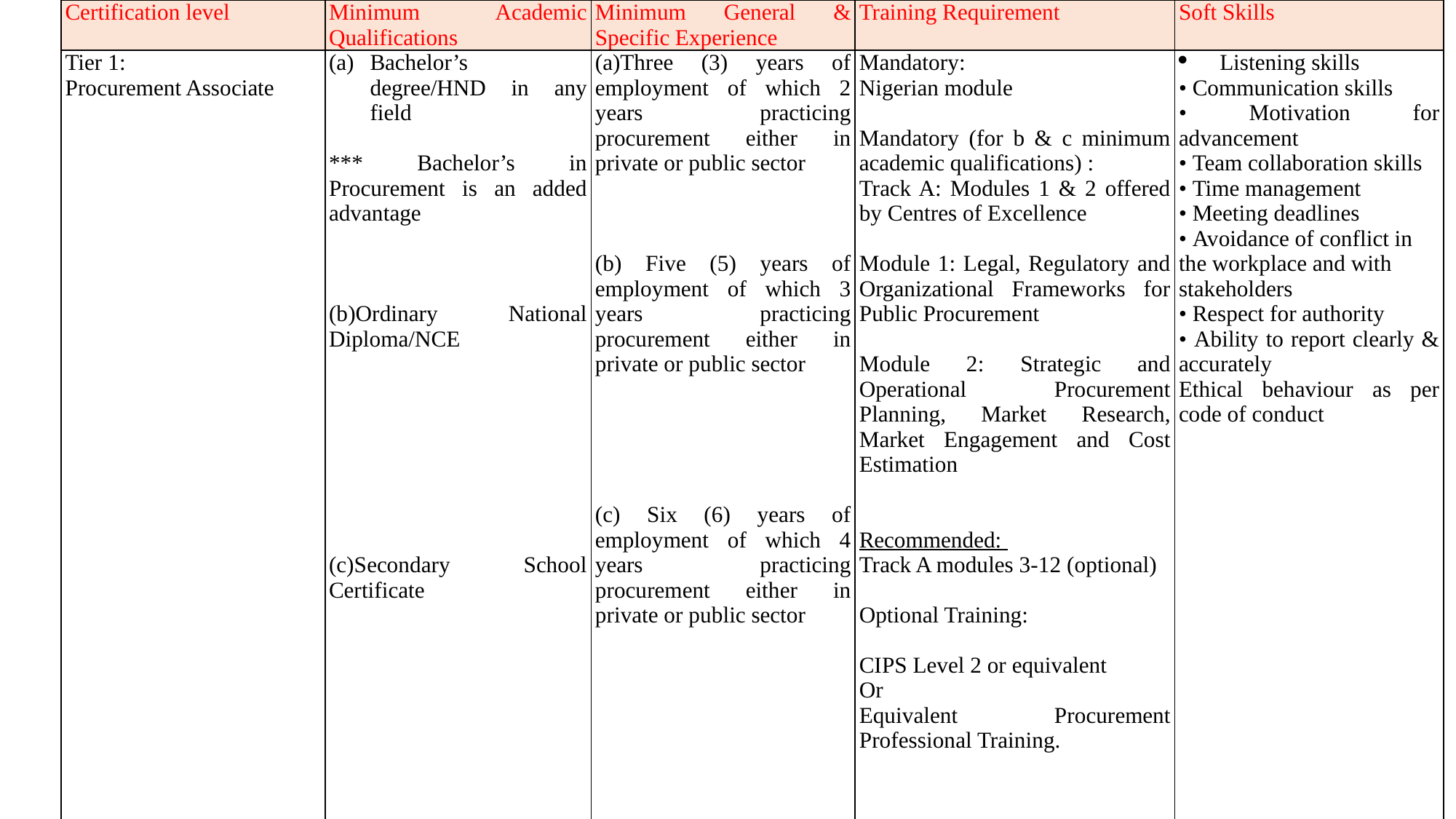

| Certification level | Minimum Academic Qualifications | Minimum General & Specific Experience | Training Requirement | Soft Skills |
| --- | --- | --- | --- | --- |
| Tier 1: Procurement Associate | Bachelor’s degree/HND in any field   \*\*\* Bachelor’s in Procurement is an added advantage       (b)Ordinary National Diploma/NCE                 (c)Secondary School Certificate | (a)Three (3) years of employment of which 2 years practicing procurement either in private or public sector       (b) Five (5) years of employment of which 3 years practicing procurement either in private or public sector           (c) Six (6) years of employment of which 4 years practicing procurement either in private or public sector | Mandatory: Nigerian module   Mandatory (for b & c minimum academic qualifications) : Track A: Modules 1 & 2 offered by Centres of Excellence   Module 1: Legal, Regulatory and Organizational Frameworks for Public Procurement   Module 2: Strategic and Operational Procurement Planning, Market Research, Market Engagement and Cost Estimation     Recommended: Track A modules 3-12 (optional)   Optional Training:   CIPS Level 2 or equivalent Or Equivalent Procurement Professional Training. | Listening skills • Communication skills • Motivation for advancement • Team collaboration skills • Time management • Meeting deadlines • Avoidance of conflict in the workplace and with stakeholders • Respect for authority • Ability to report clearly & accurately Ethical behaviour as per code of conduct |